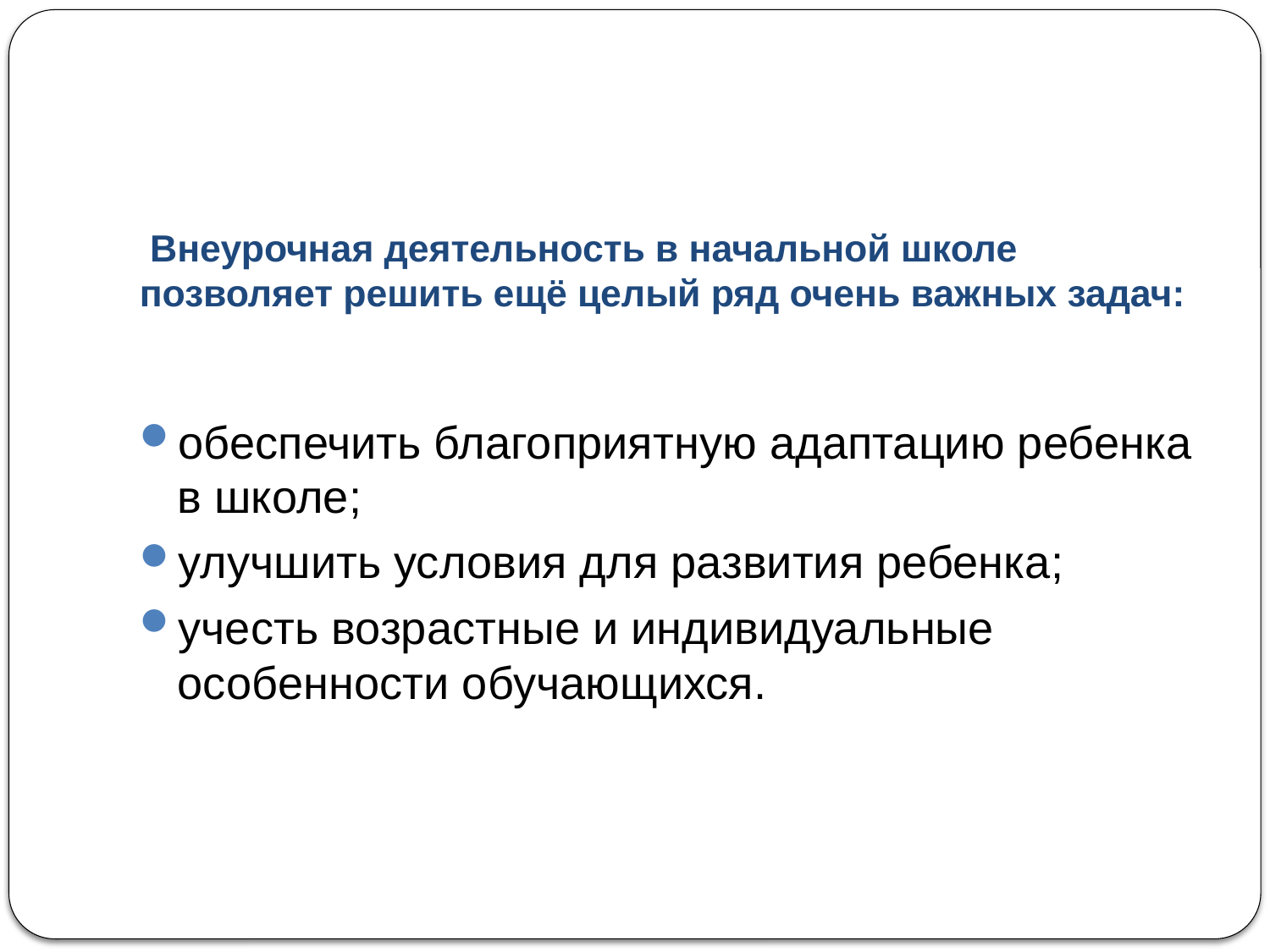

# Внеурочная деятельность в начальной школе позволяет решить ещё целый ряд очень важных задач:
обеспечить благоприятную адаптацию ребенка в школе;
улучшить условия для развития ребенка;
учесть возрастные и индивидуальные особенности обучающихся.